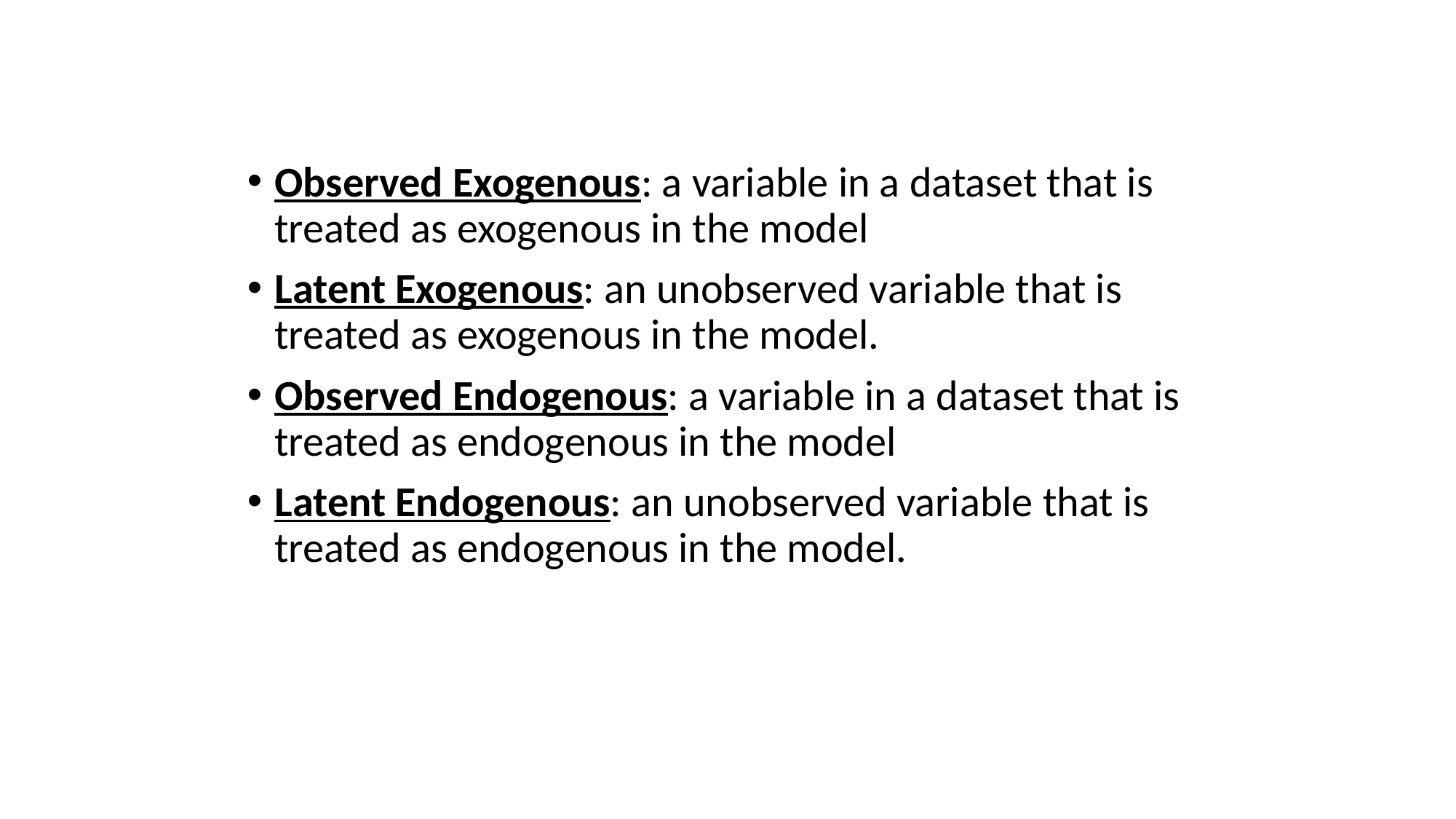

Observed Exogenous: a variable in a dataset that is treated as exogenous in the model
Latent Exogenous: an unobserved variable that is treated as exogenous in the model.
Observed Endogenous: a variable in a dataset that is treated as endogenous in the model
Latent Endogenous: an unobserved variable that is treated as endogenous in the model.